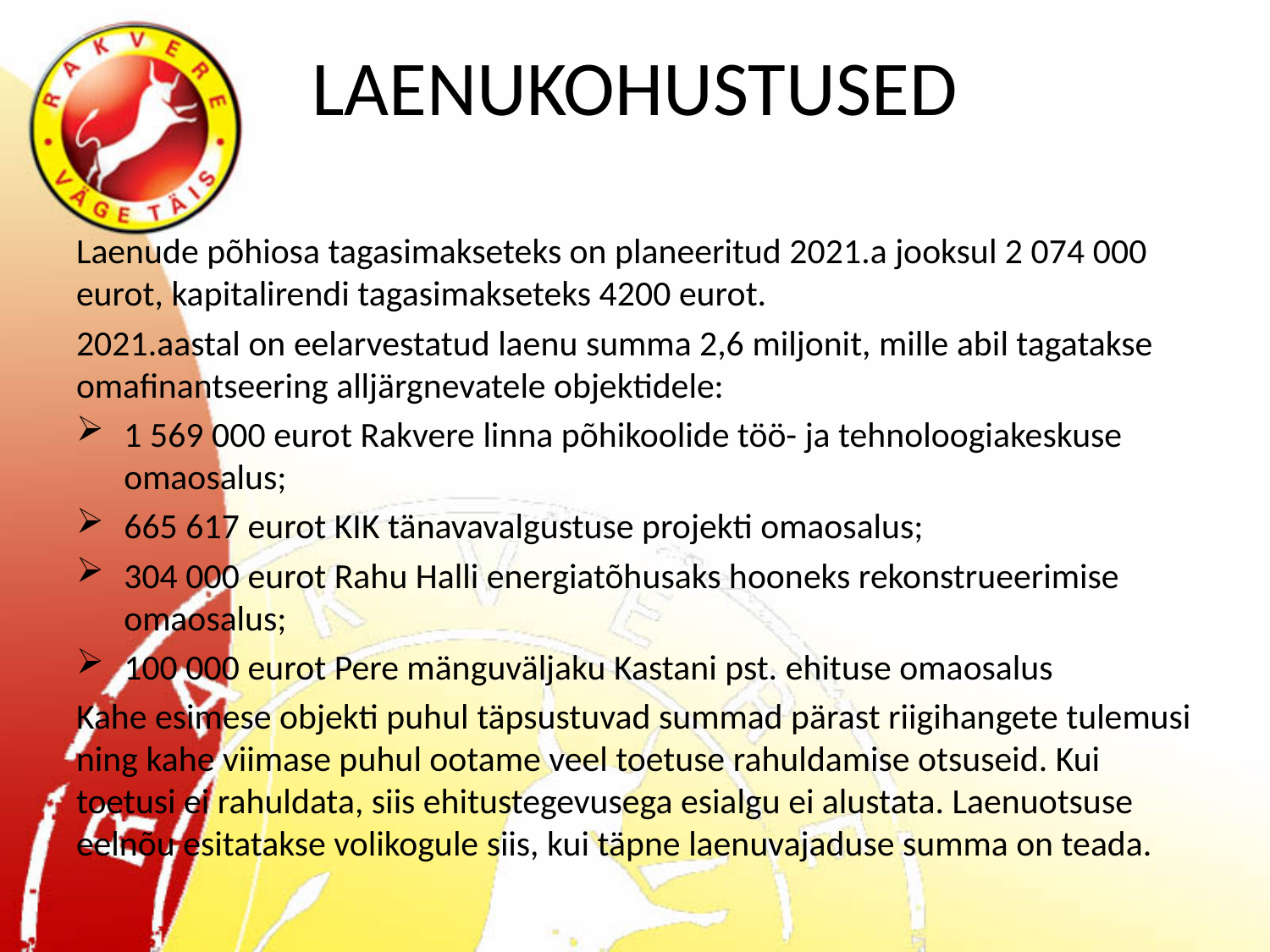

# LAENUKOHUSTUSED
Laenude põhiosa tagasimakseteks on planeeritud 2021.a jooksul 2 074 000 eurot, kapitalirendi tagasimakseteks 4200 eurot.
2021.aastal on eelarvestatud laenu summa 2,6 miljonit, mille abil tagatakse omafinantseering alljärgnevatele objektidele:
1 569 000 eurot Rakvere linna põhikoolide töö- ja tehnoloogiakeskuse omaosalus;
665 617 eurot KIK tänavavalgustuse projekti omaosalus;
304 000 eurot Rahu Halli energiatõhusaks hooneks rekonstrueerimise omaosalus;
100 000 eurot Pere mänguväljaku Kastani pst. ehituse omaosalus
Kahe esimese objekti puhul täpsustuvad summad pärast riigihangete tulemusi ning kahe viimase puhul ootame veel toetuse rahuldamise otsuseid. Kui toetusi ei rahuldata, siis ehitustegevusega esialgu ei alustata. Laenuotsuse eelnõu esitatakse volikogule siis, kui täpne laenuvajaduse summa on teada.